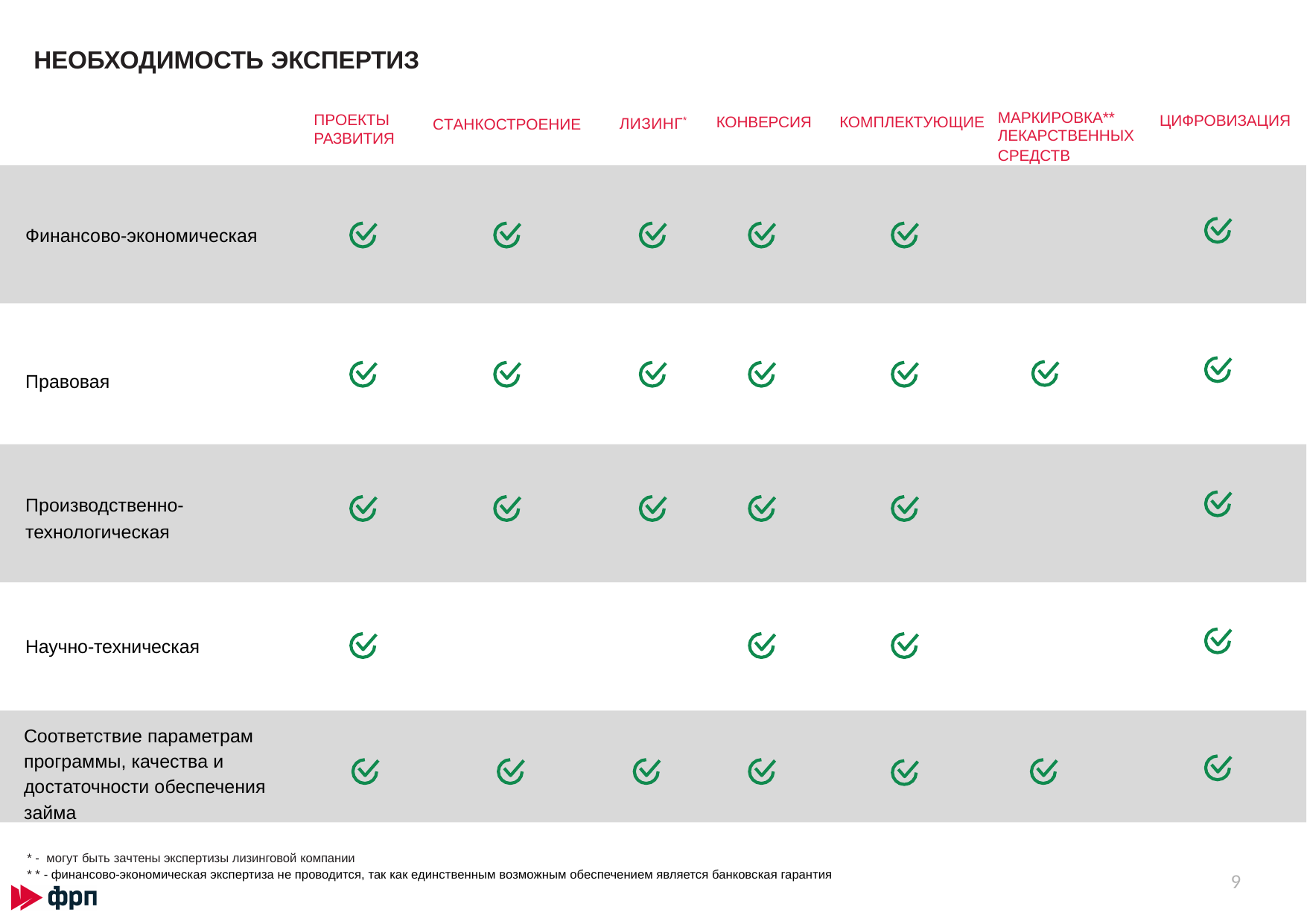

НЕОБХОДИМОСТЬ ЭКСПЕРТИЗ
МАРКИРОВКА** ЛЕКАРСТВЕННЫХ
СРЕДСТВ
ПРОЕКТЫ РАЗВИТИЯ
ЦИФРОВИЗАЦИЯ
ЛИЗИНГ*
КОНВЕРСИЯ
КОМПЛЕКТУЮЩИЕ
СТАНКОСТРОЕНИЕ

Финансово-экономическая

Правовая
Правовая

Производственно-
технологическая

Научно-техническая

Соответствие параметрам программы, качества и достаточности обеспечения займа

* -  могут быть зачтены экспертизы лизинговой компании
* * - финансово-экономическая экспертиза не проводится, так как единственным возможным обеспечением является банковская гарантия
9